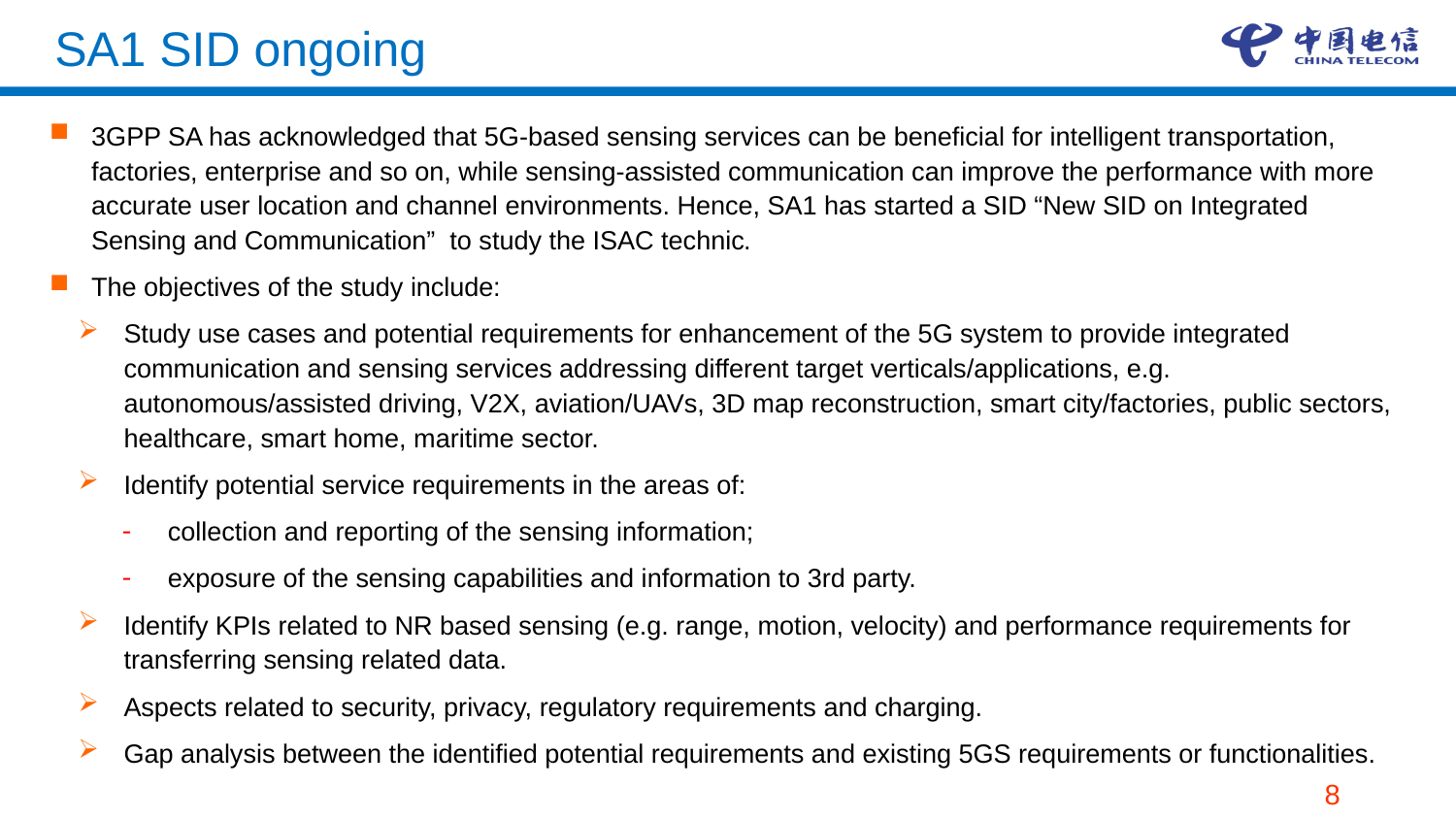

# SA1 SID ongoing
3GPP SA has acknowledged that 5G-based sensing services can be beneficial for intelligent transportation, factories, enterprise and so on, while sensing-assisted communication can improve the performance with more accurate user location and channel environments. Hence, SA1 has started a SID “New SID on Integrated Sensing and Communication”  to study the ISAC technic.
The objectives of the study include:
Study use cases and potential requirements for enhancement of the 5G system to provide integrated communication and sensing services addressing different target verticals/applications, e.g. autonomous/assisted driving, V2X, aviation/UAVs, 3D map reconstruction, smart city/factories, public sectors, healthcare, smart home, maritime sector.
Identify potential service requirements in the areas of:
collection and reporting of the sensing information;
exposure of the sensing capabilities and information to 3rd party.
Identify KPIs related to NR based sensing (e.g. range, motion, velocity) and performance requirements for transferring sensing related data.
Aspects related to security, privacy, regulatory requirements and charging.
Gap analysis between the identified potential requirements and existing 5GS requirements or functionalities.
8